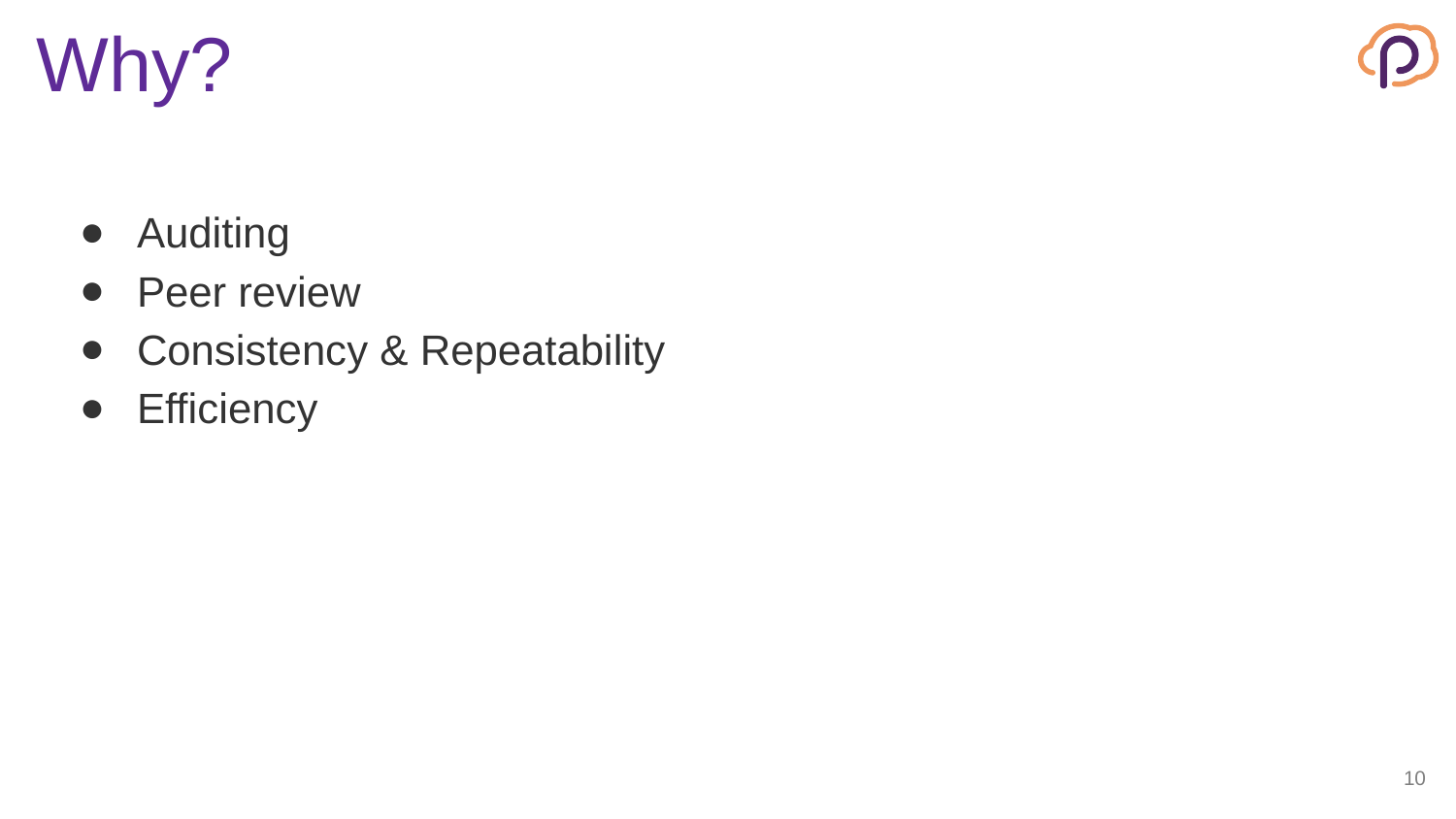

# Why?
Auditing
Peer review
Consistency & Repeatability
Efficiency
10